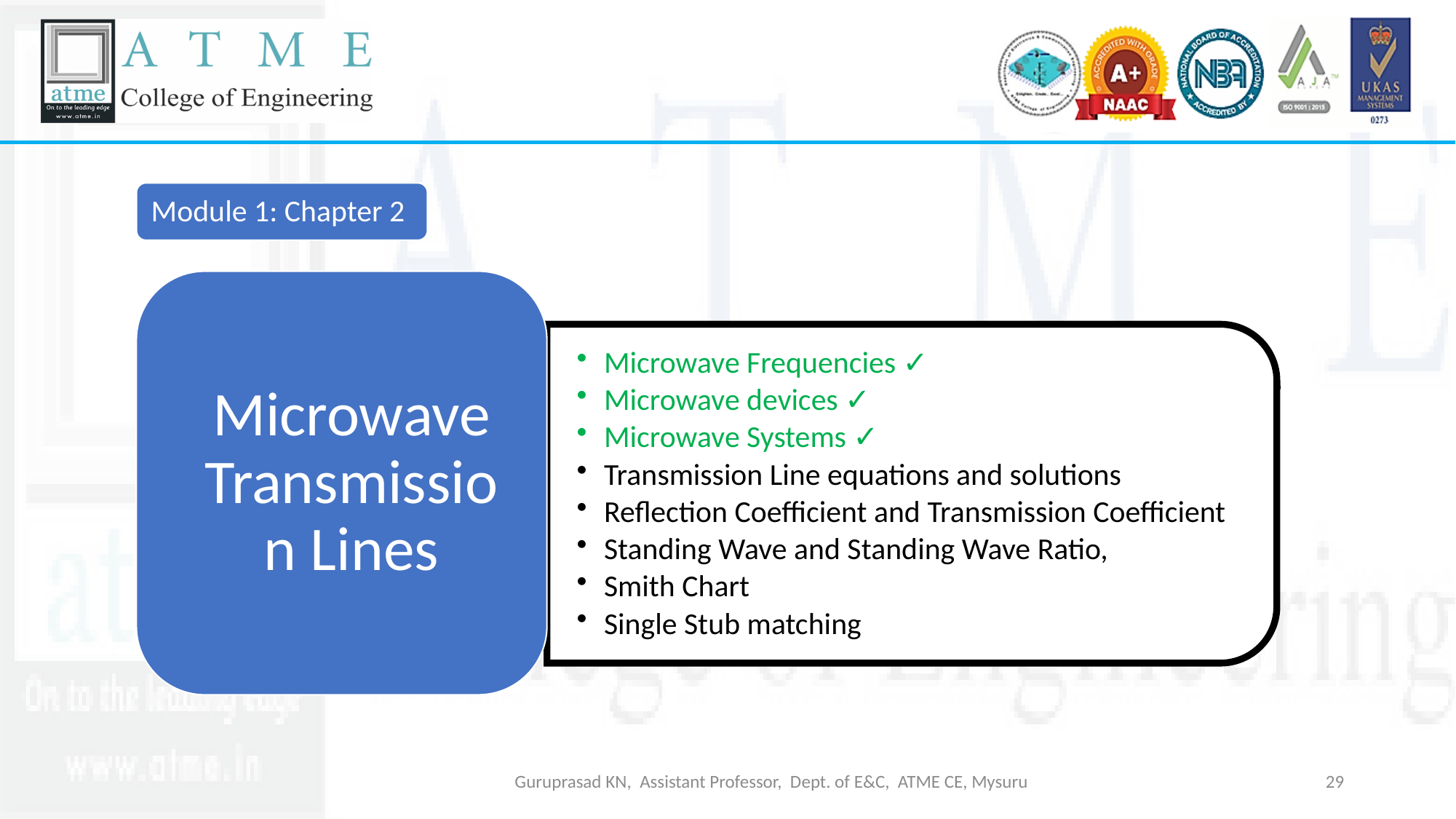

Module 1: Chapter 2
Microwave Frequencies ✓
Microwave devices ✓
Microwave Systems ✓
Transmission Line equations and solutions
Reflection Coefficient and Transmission Coefficient
Standing Wave and Standing Wave Ratio,
Smith Chart
Single Stub matching
Microwave Transmission Lines
Guruprasad KN,  Assistant Professor,  Dept. of E&C,  ATME CE, Mysuru
29